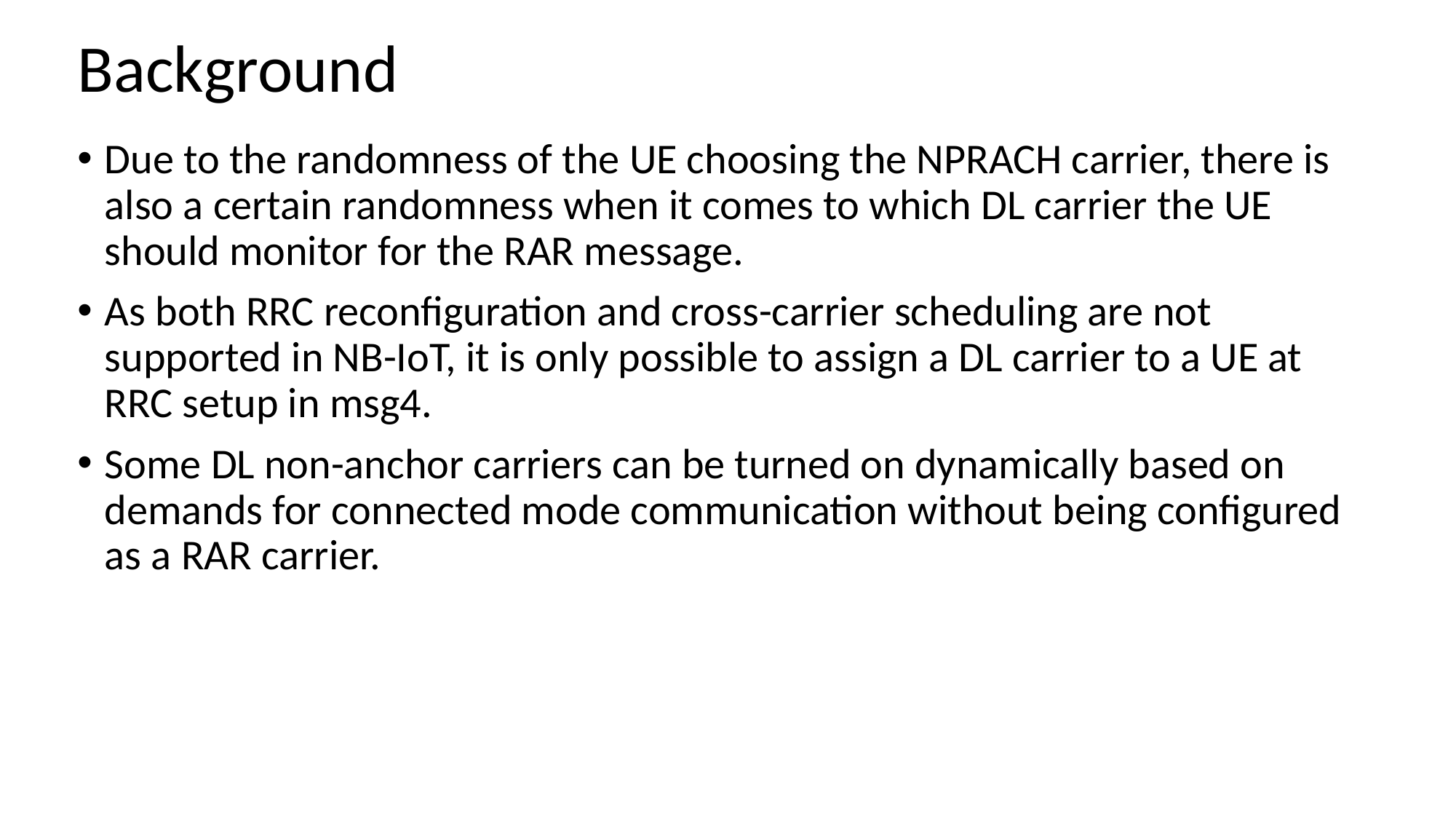

# Background
Due to the randomness of the UE choosing the NPRACH carrier, there is also a certain randomness when it comes to which DL carrier the UE should monitor for the RAR message.
As both RRC reconfiguration and cross-carrier scheduling are not supported in NB-IoT, it is only possible to assign a DL carrier to a UE at RRC setup in msg4.
Some DL non-anchor carriers can be turned on dynamically based on demands for connected mode communication without being configured as a RAR carrier.